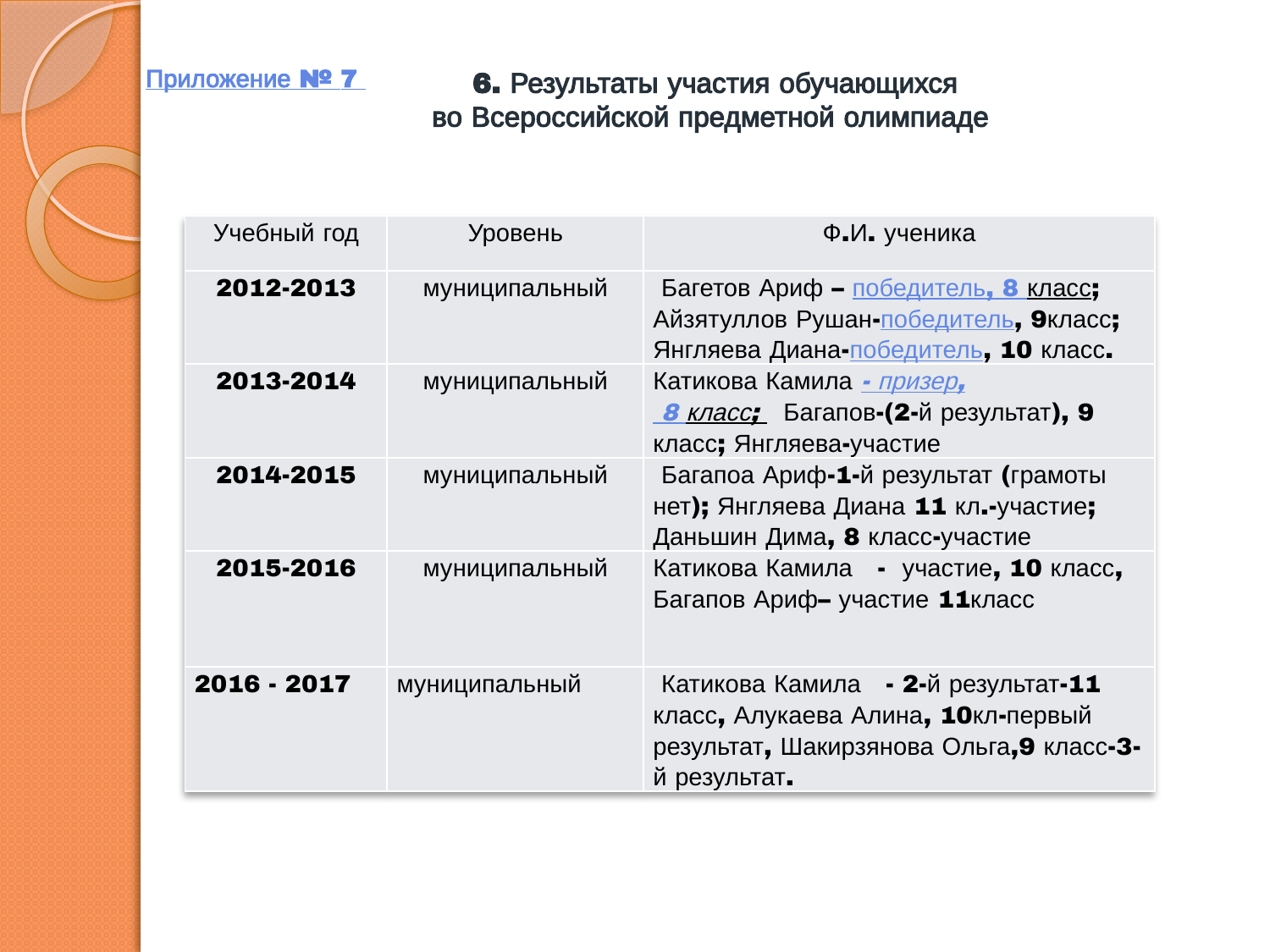

# 6. Результаты участия обучающихся во Всероссийской предметной олимпиаде
Приложение № 7
| Учебный год | Уровень | Ф.И. ученика |
| --- | --- | --- |
| 2012-2013 | муниципальный | Багетов Ариф – победитель, 8 класс; Айзятуллов Рушан-победитель, 9класс; Янгляева Диана-победитель, 10 класс. |
| 2013-2014 | муниципальный | Катикова Камила - призер, 8 класс; Багапов-(2-й результат), 9 класс; Янгляева-участие |
| 2014-2015 | муниципальный | Багапоа Ариф-1-й результат (грамоты нет); Янгляева Диана 11 кл.-участие; Даньшин Дима, 8 класс-участие |
| 2015-2016 | муниципальный | Катикова Камила - участие, 10 класс, Багапов Ариф– участие 11класс |
| 2016 - 2017 | муниципальный | Катикова Камила - 2-й результат-11 класс, Алукаева Алина, 10кл-первый результат, Шакирзянова Ольга,9 класс-3-й результат. |